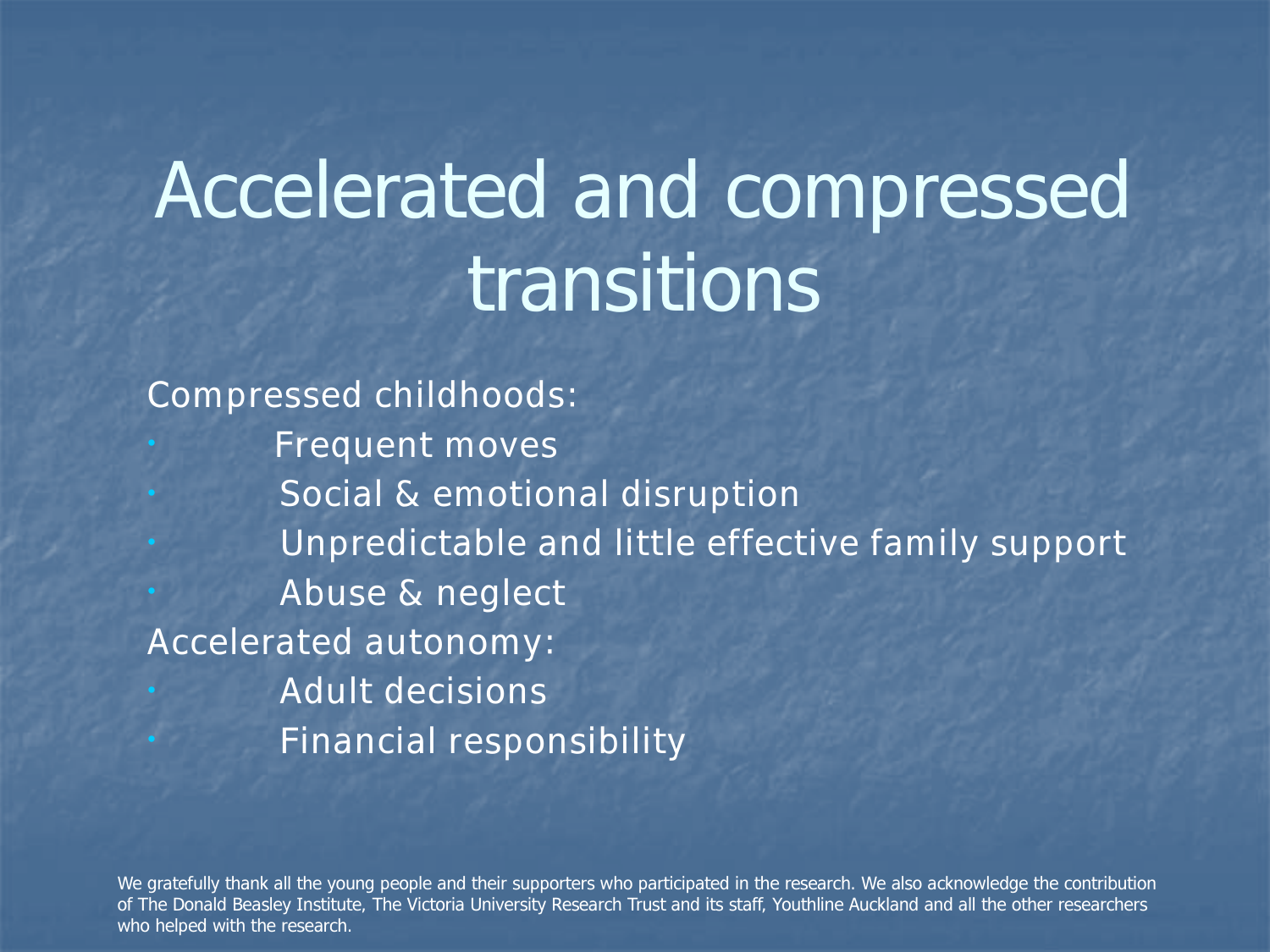

# Accelerated and compressed transitions
Compressed childhoods:
 	Frequent moves
            Social & emotional disruption
            Unpredictable and little effective family support
            Abuse & neglect
Accelerated autonomy:
            Adult decisions
            Financial responsibility

We gratefully thank all the young people and their supporters who participated in the research. We also acknowledge the contribution of The Donald Beasley Institute, The Victoria University Research Trust and its staff, Youthline Auckland and all the other researchers who helped with the research.